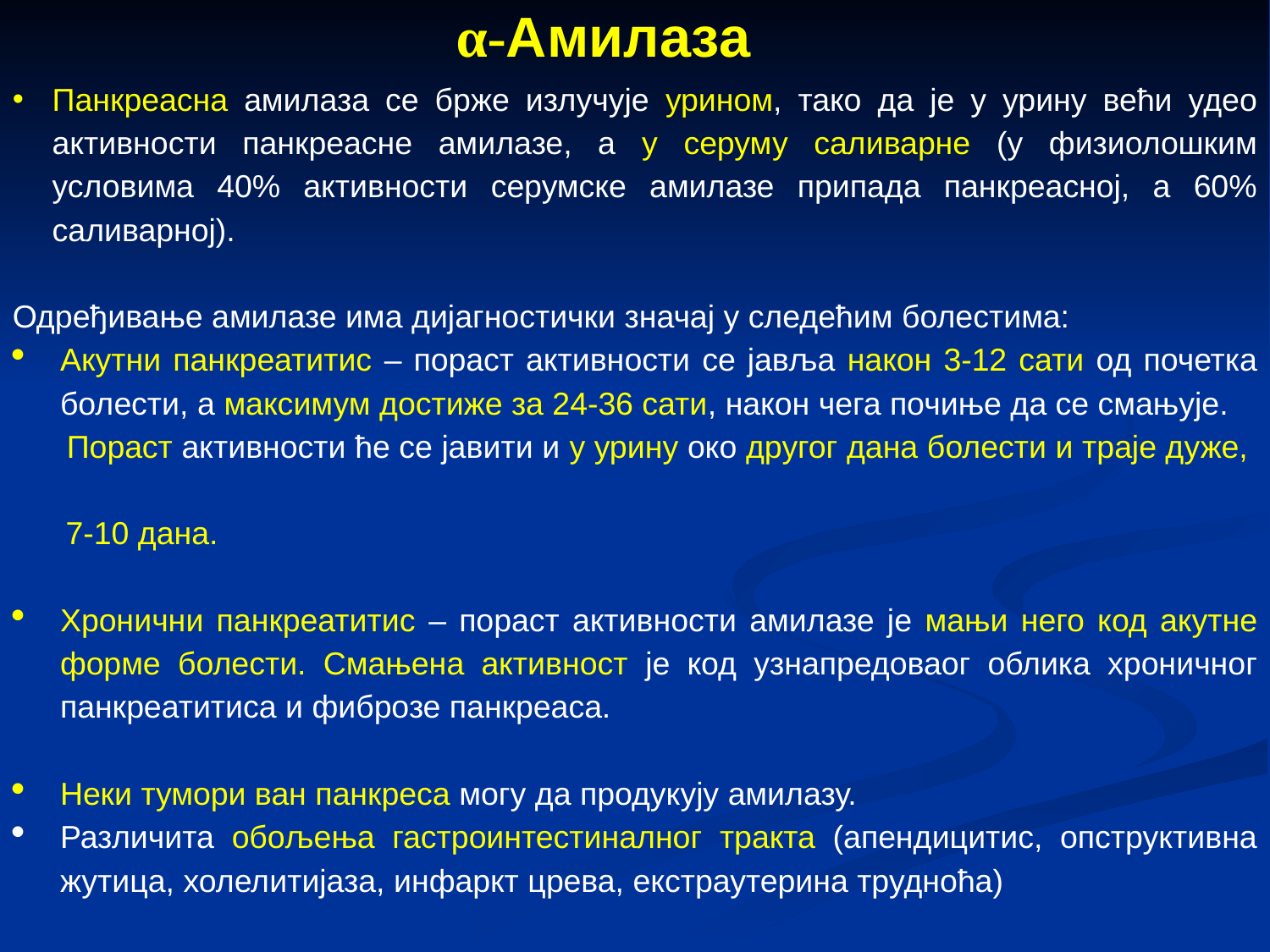

α-Амилаза

Панкреасна амилаза се брже излучује урином, тако да је у урину већи удео активности панкреасне амилазе, а у серуму саливарне (у физиолошким условима 40% активности серумске амилазе припада панкреасној, а 60% саливарној).

Одређивање амилазе има дијагностички значај у следећим болестима:
Акутни панкреатитис – пораст активности се јавља након 3-12 сати од почетка болести, а максимум достиже за 24-36 сати, након чега почиње да се смањује.
      Пораст активности ће се јавити и у урину око другог дана болести и траје дуже,
      7-10 дана.

Хронични панкреатитис – пораст активности амилазе је мањи него код акутне форме болести. Смањена активност је код узнапредоваог облика хроничног панкреатитиса и фиброзе панкреаса.

Неки тумори ван панкреса могу да продукују амилазу.
Различита обољења гастроинтестиналног тракта (апендицитис, опструктивна жутица, холелитијаза, инфаркт црева, екстраутерина трудноћа)

Болести пљувачних жлезда.